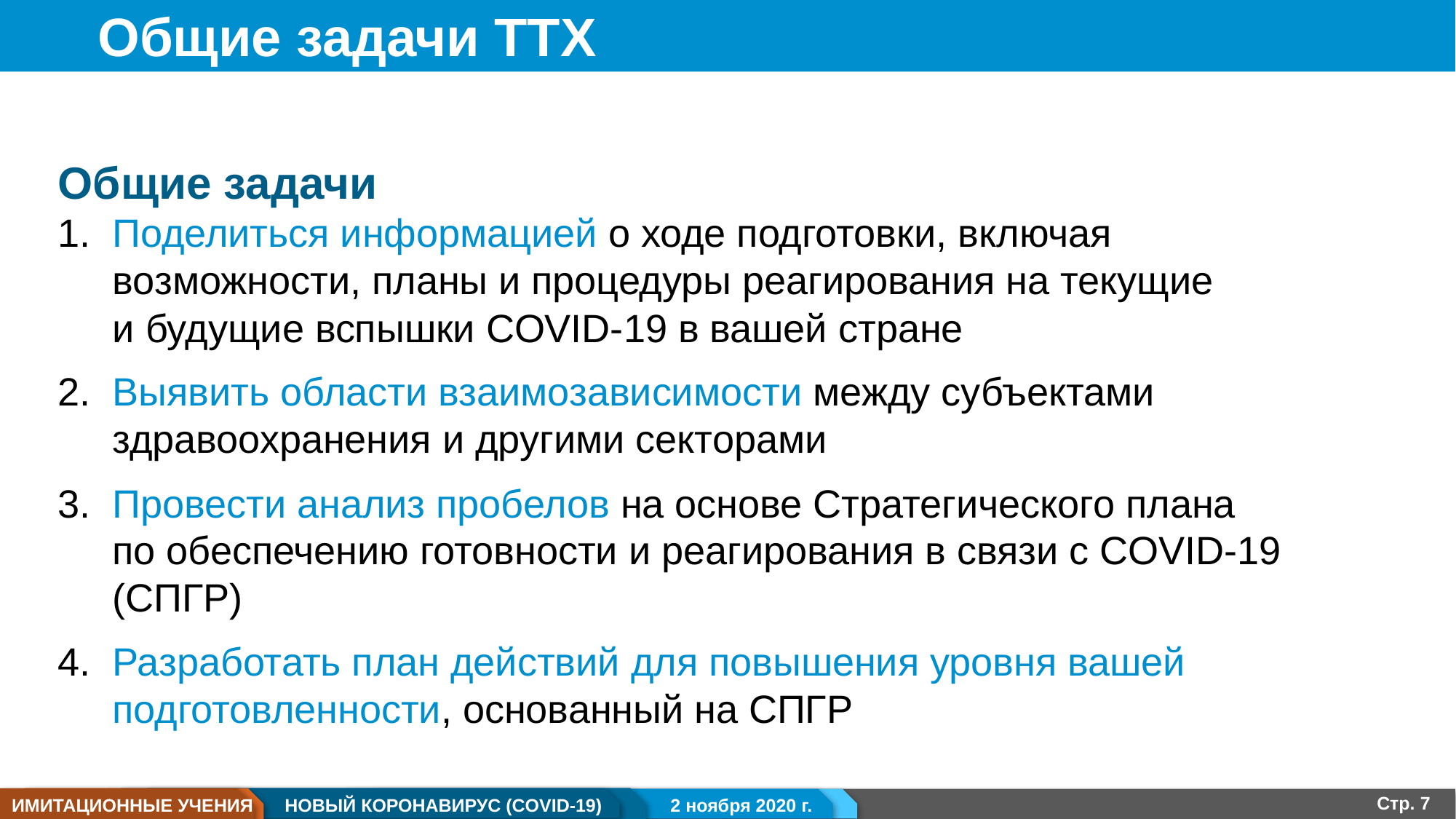

# Общие задачи ТТХ
Общие задачи
Поделиться информацией о ходе подготовки, включая возможности, планы и процедуры реагирования на текущие
и будущие вспышки COVID-19 в вашей стране
Выявить области взаимозависимости между субъектами здравоохранения и другими секторами
Провести анализ пробелов на основе Стратегического плана
по обеспечению готовности и реагирования в связи с COVID-19 (СПГР)
Разработать план действий для повышения уровня вашей подготовленности, основанный на СПГР